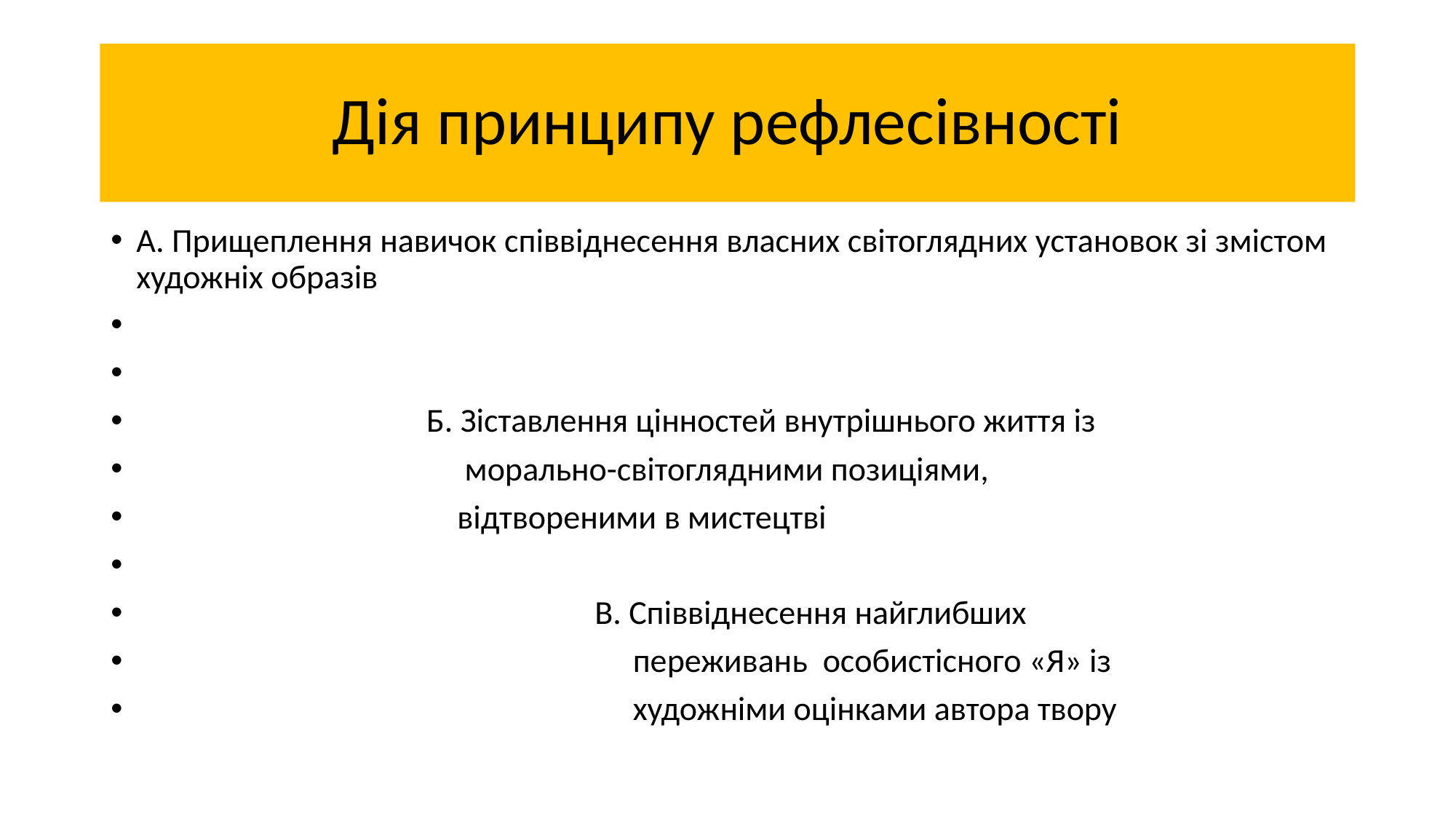

# Дія принципу рефлесівності
А. Прищеплення навичок співвіднесення власних світоглядних установок зі змістом художніх образів

                                      Б. Зіставлення цінностей внутрішнього життя із
                                           морально-світоглядними позиціями,
                                          відтвореними в мистецтві

                                                            В. Співвіднесення найглибших
                                                                 переживань  особистісного «Я» із
                                                                 художніми оцінками автора твору